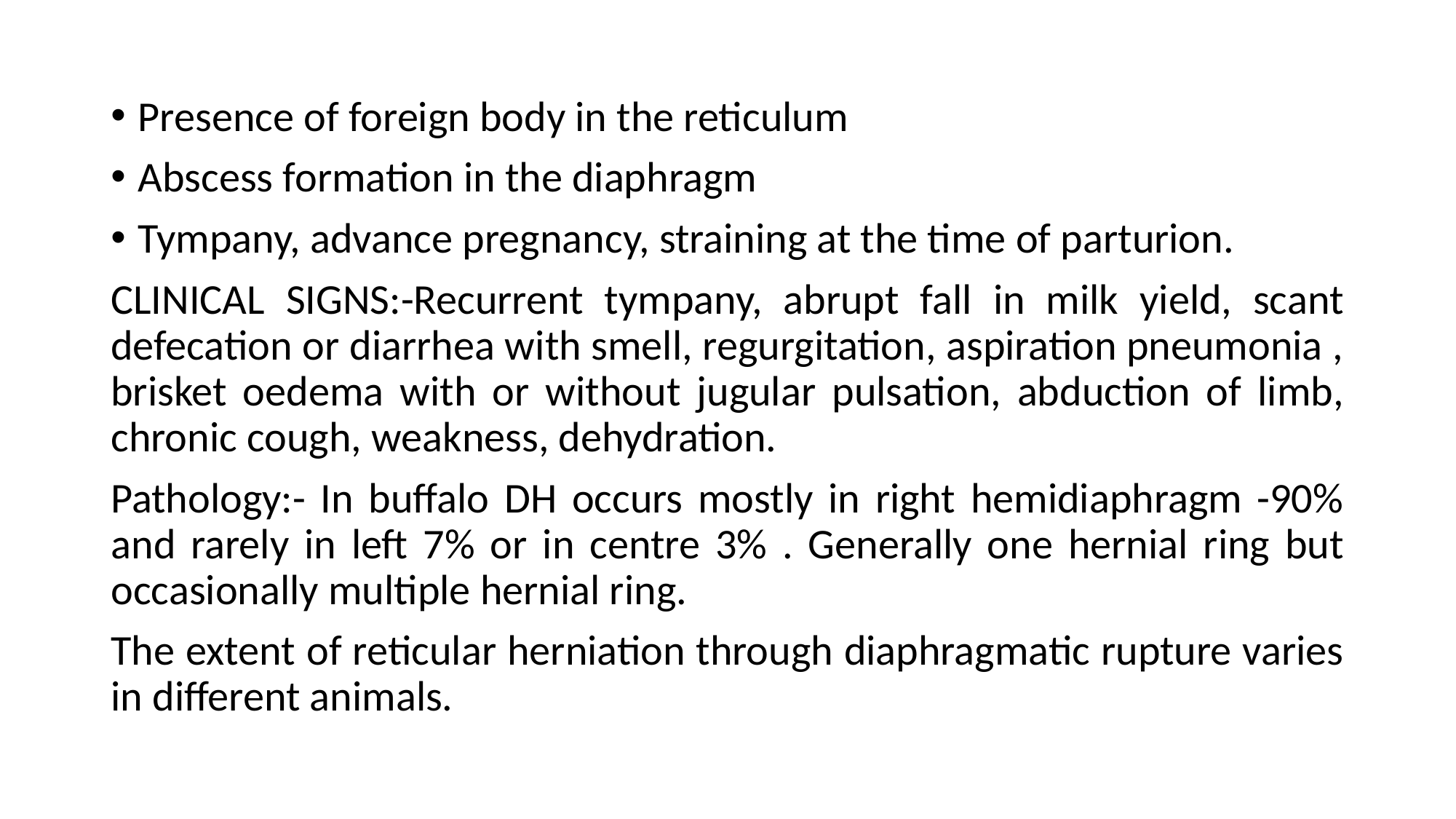

Presence of foreign body in the reticulum
Abscess formation in the diaphragm
Tympany, advance pregnancy, straining at the time of parturion.
CLINICAL SIGNS:-Recurrent tympany, abrupt fall in milk yield, scant defecation or diarrhea with smell, regurgitation, aspiration pneumonia , brisket oedema with or without jugular pulsation, abduction of limb, chronic cough, weakness, dehydration.
Pathology:- In buffalo DH occurs mostly in right hemidiaphragm -90% and rarely in left 7% or in centre 3% . Generally one hernial ring but occasionally multiple hernial ring.
The extent of reticular herniation through diaphragmatic rupture varies in different animals.